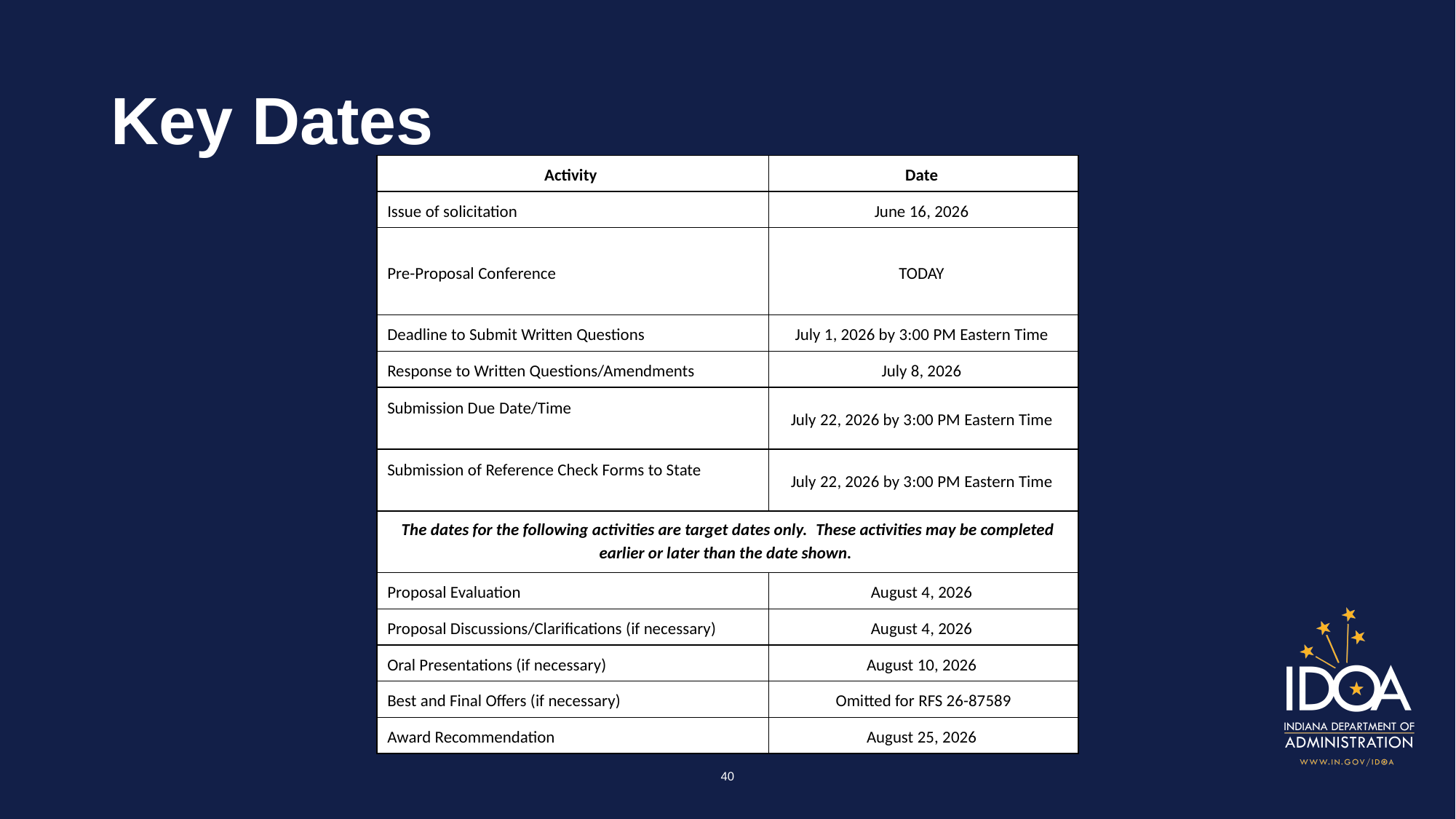

# Key Dates
| Activity | Date |
| --- | --- |
| Issue of solicitation | June 16, 2026 |
| Pre-Proposal Conference | TODAY |
| Deadline to Submit Written Questions | July 1, 2026 by 3:00 PM Eastern Time |
| Response to Written Questions/Amendments | July 8, 2026 |
| Submission Due Date/Time | July 22, 2026 by 3:00 PM Eastern Time |
| Submission of Reference Check Forms to State | July 22, 2026 by 3:00 PM Eastern Time |
| The dates for the following activities are target dates only.  These activities may be completed earlier or later than the date shown. |  |
| Proposal Evaluation | August 4, 2026 |
| Proposal Discussions/Clarifications (if necessary) | August 4, 2026 |
| Oral Presentations (if necessary) | August 10, 2026 |
| Best and Final Offers (if necessary) | Omitted for RFS 26-87589 |
| Award Recommendation | August 25, 2026 |
40